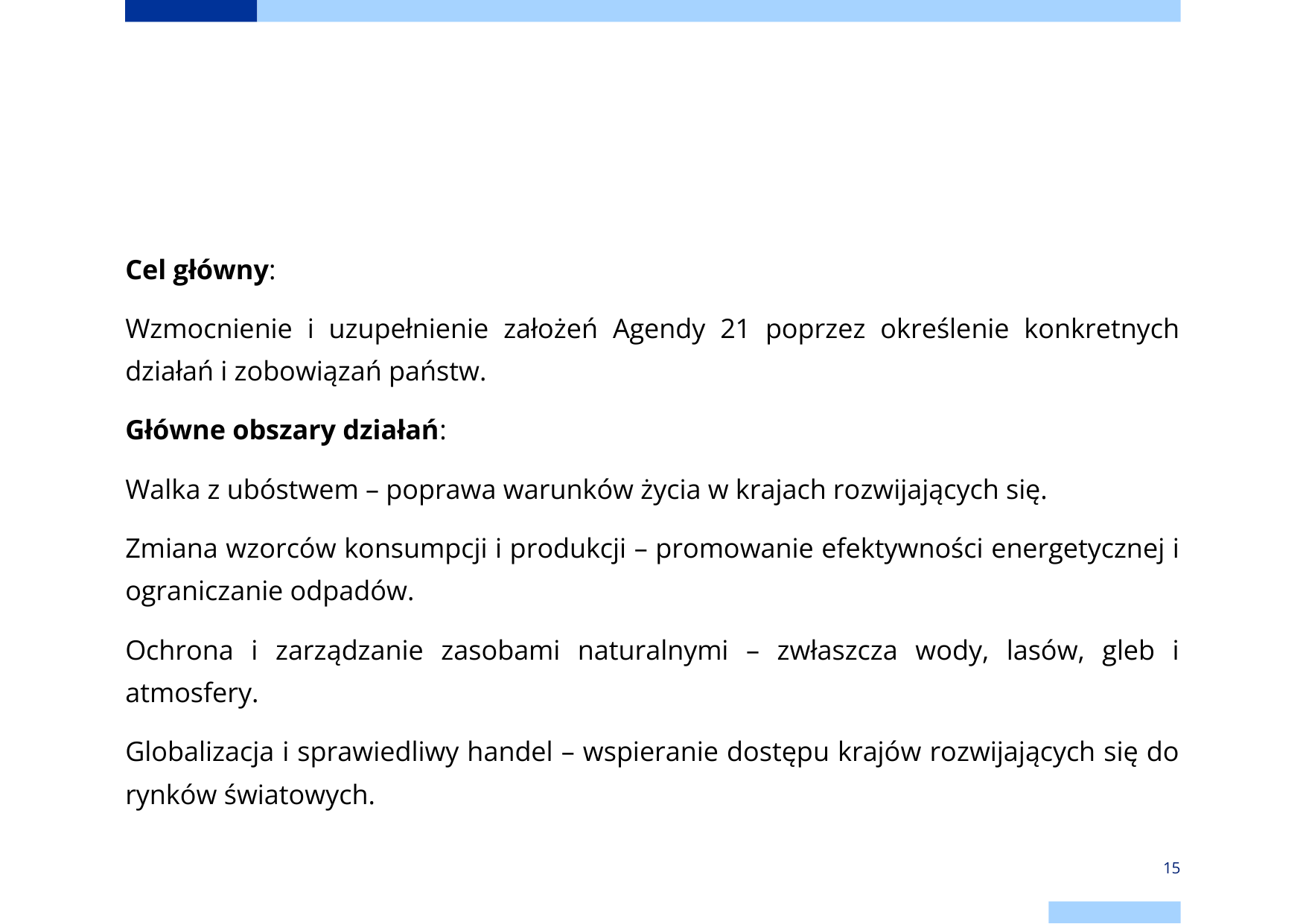

#
Cel główny:
Wzmocnienie i uzupełnienie założeń Agendy 21 poprzez określenie konkretnych działań i zobowiązań państw.
Główne obszary działań:
Walka z ubóstwem – poprawa warunków życia w krajach rozwijających się.
Zmiana wzorców konsumpcji i produkcji – promowanie efektywności energetycznej i ograniczanie odpadów.
Ochrona i zarządzanie zasobami naturalnymi – zwłaszcza wody, lasów, gleb i atmosfery.
Globalizacja i sprawiedliwy handel – wspieranie dostępu krajów rozwijających się do rynków światowych.

15